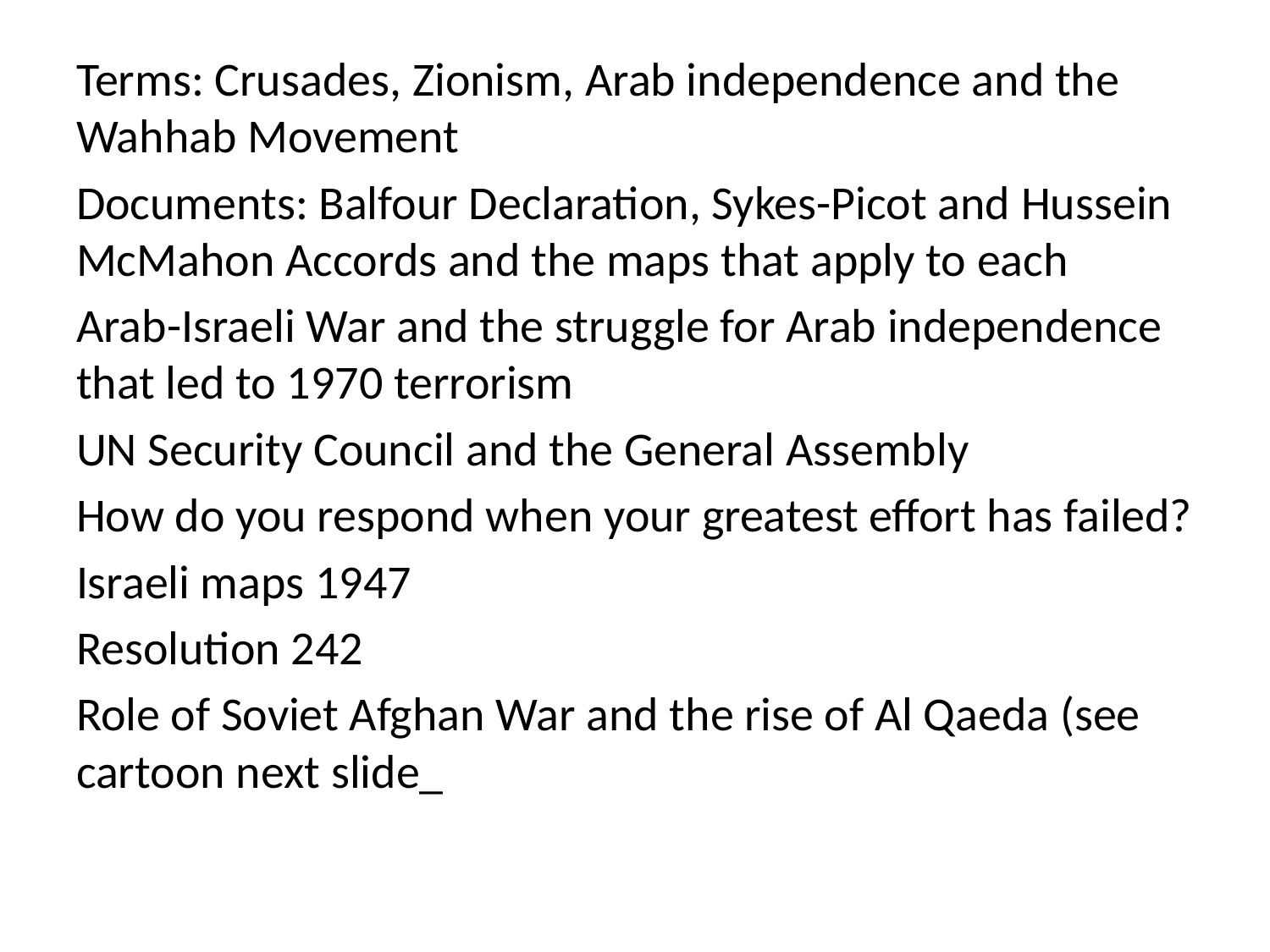

Terms: Crusades, Zionism, Arab independence and the Wahhab Movement
Documents: Balfour Declaration, Sykes-Picot and Hussein McMahon Accords and the maps that apply to each
Arab-Israeli War and the struggle for Arab independence that led to 1970 terrorism
UN Security Council and the General Assembly
How do you respond when your greatest effort has failed?
Israeli maps 1947
Resolution 242
Role of Soviet Afghan War and the rise of Al Qaeda (see cartoon next slide_